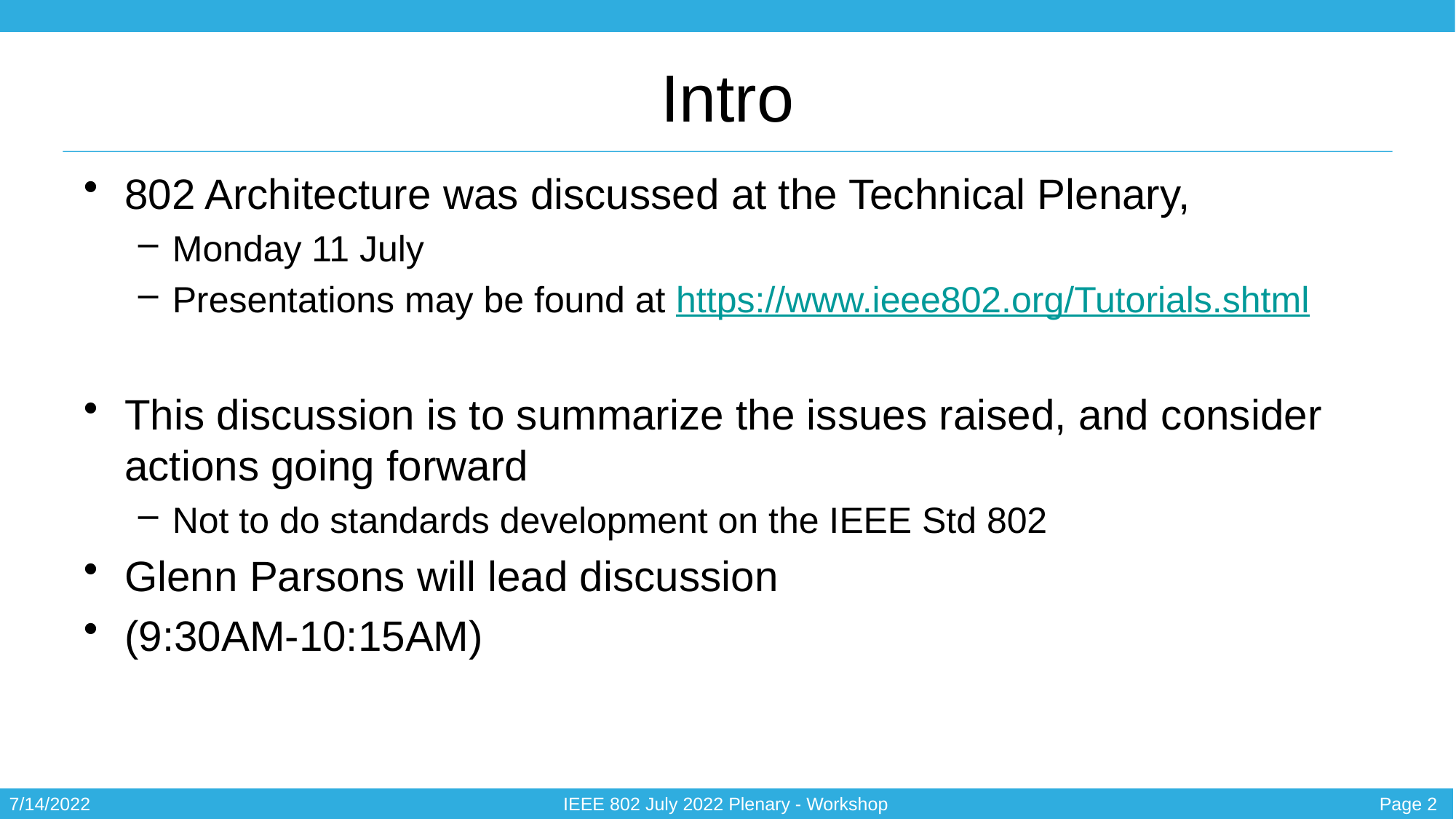

# Intro
802 Architecture was discussed at the Technical Plenary,
Monday 11 July
Presentations may be found at https://www.ieee802.org/Tutorials.shtml

This discussion is to summarize the issues raised, and consider actions going forward
Not to do standards development on the IEEE Std 802
Glenn Parsons will lead discussion
(9:30AM-10:15AM)